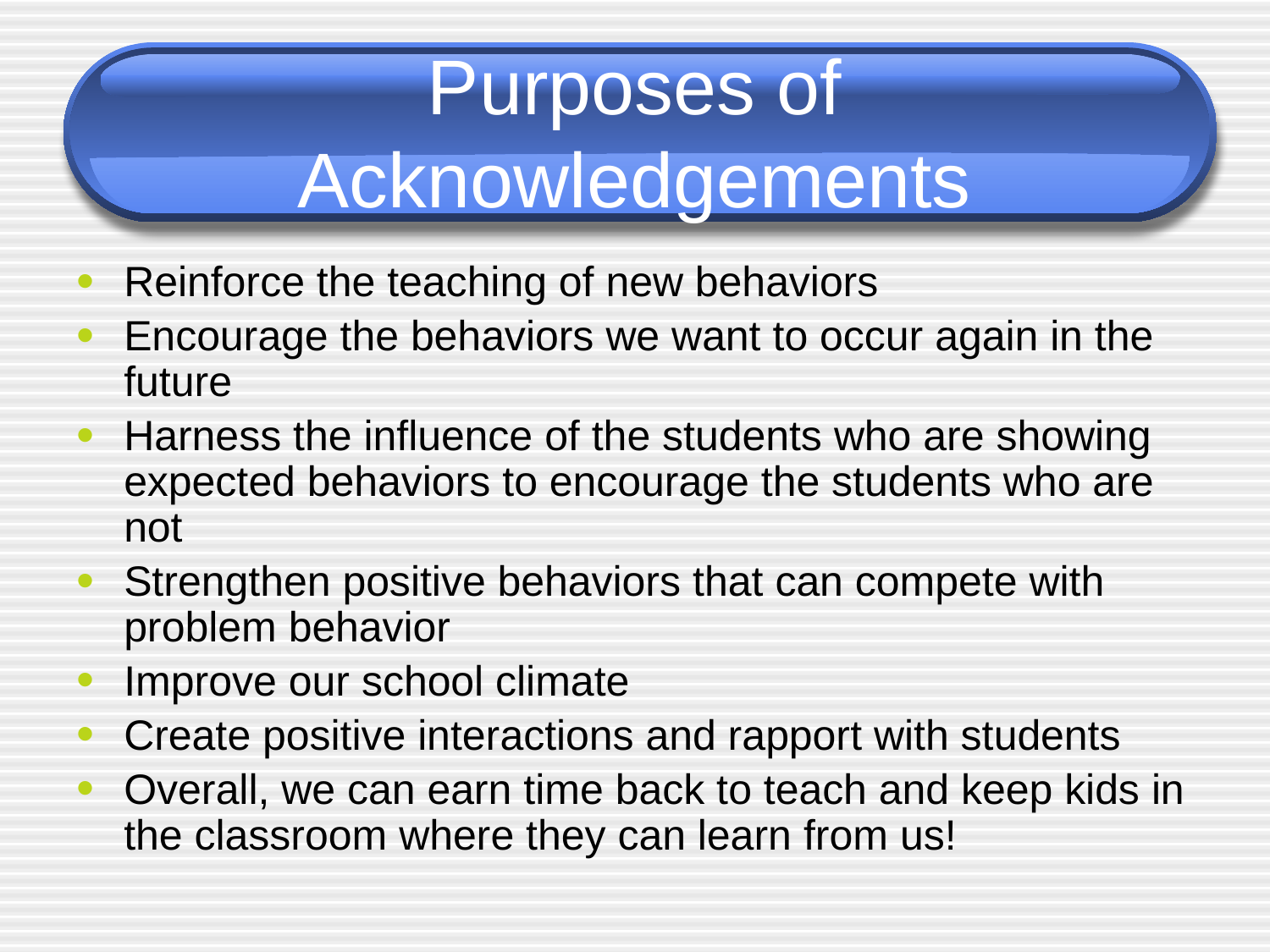

# Purposes of Acknowledgements
Reinforce the teaching of new behaviors
Encourage the behaviors we want to occur again in the future
Harness the influence of the students who are showing expected behaviors to encourage the students who are not
Strengthen positive behaviors that can compete with problem behavior
Improve our school climate
Create positive interactions and rapport with students
Overall, we can earn time back to teach and keep kids in the classroom where they can learn from us!